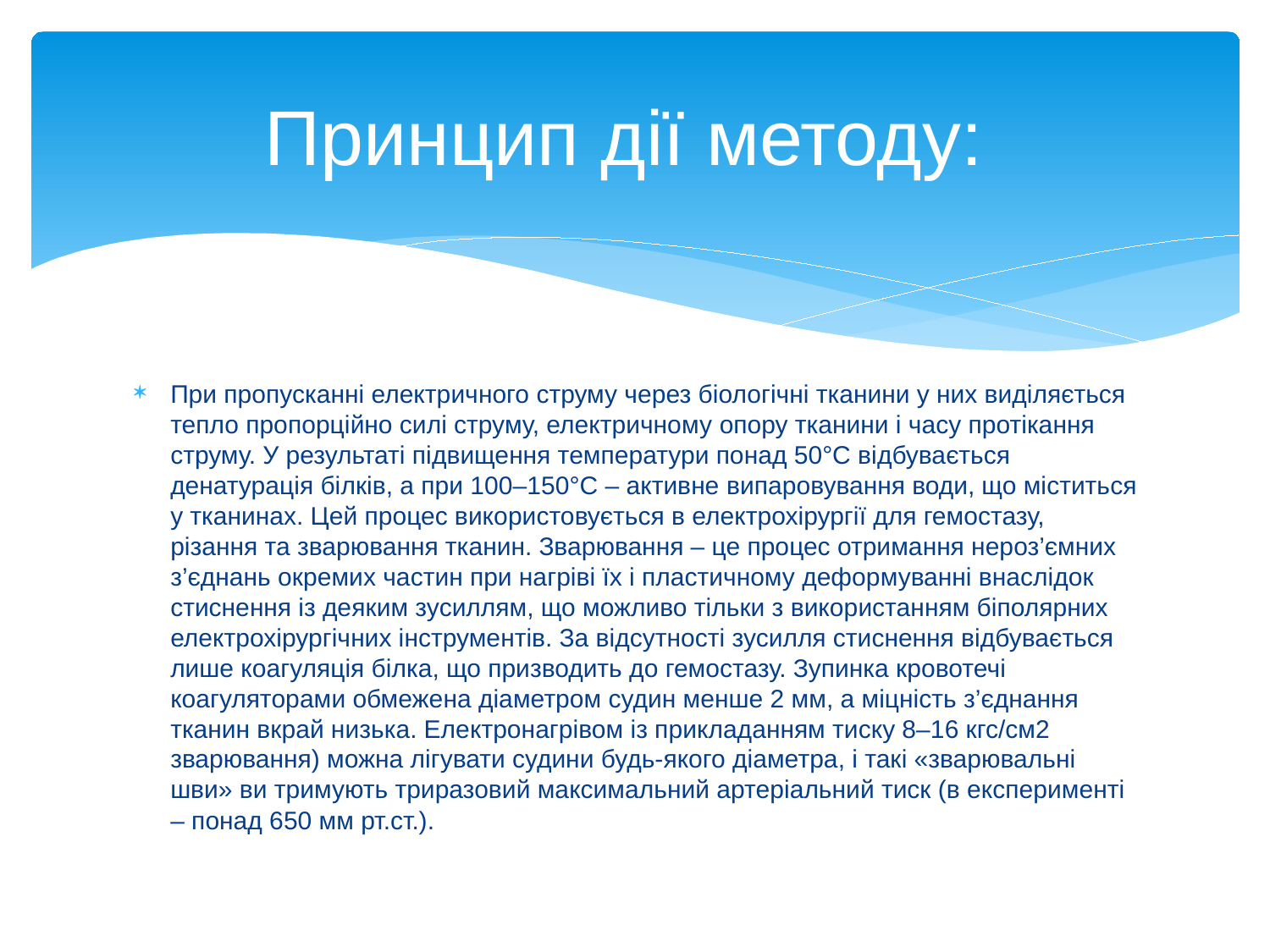

# Принцип дії методу:
При пропусканні електричного струму через біологічні тканини у них виділяється тепло пропорційно силі струму, електричному опору тканини і часу протікання струму. У результаті підвищення температури понад 50°С відбувається денатурація білків, а при 100–150°С – активне випаровування води, що міститься у тканинах. Цей процес використовується в електрохірургії для гемостазу, різання та зварювання тканин. Зварювання – це процес отримання нероз’ємних з’єднань окремих частин при нагріві їх і пластичному деформуванні внаслідок стиснення із деяким зусиллям, що можливо тільки з використанням біполярних електрохірургічних інструментів. За відсутності зусилля стиснення відбувається лише коагуляція білка, що призводить до гемостазу. Зупинка кровотечі коагуляторами обмежена діаметром судин менше 2 мм, а міцність з’єднання тканин вкрай низька. Електронагрівом із прикладанням тиску 8–16 кгс/см2 зварювання) можна лігувати судини будь-якого діаметра, і такі «зварювальні шви» ви тримують триразовий максимальний артеріальний тиск (в експерименті – понад 650 мм рт.ст.).